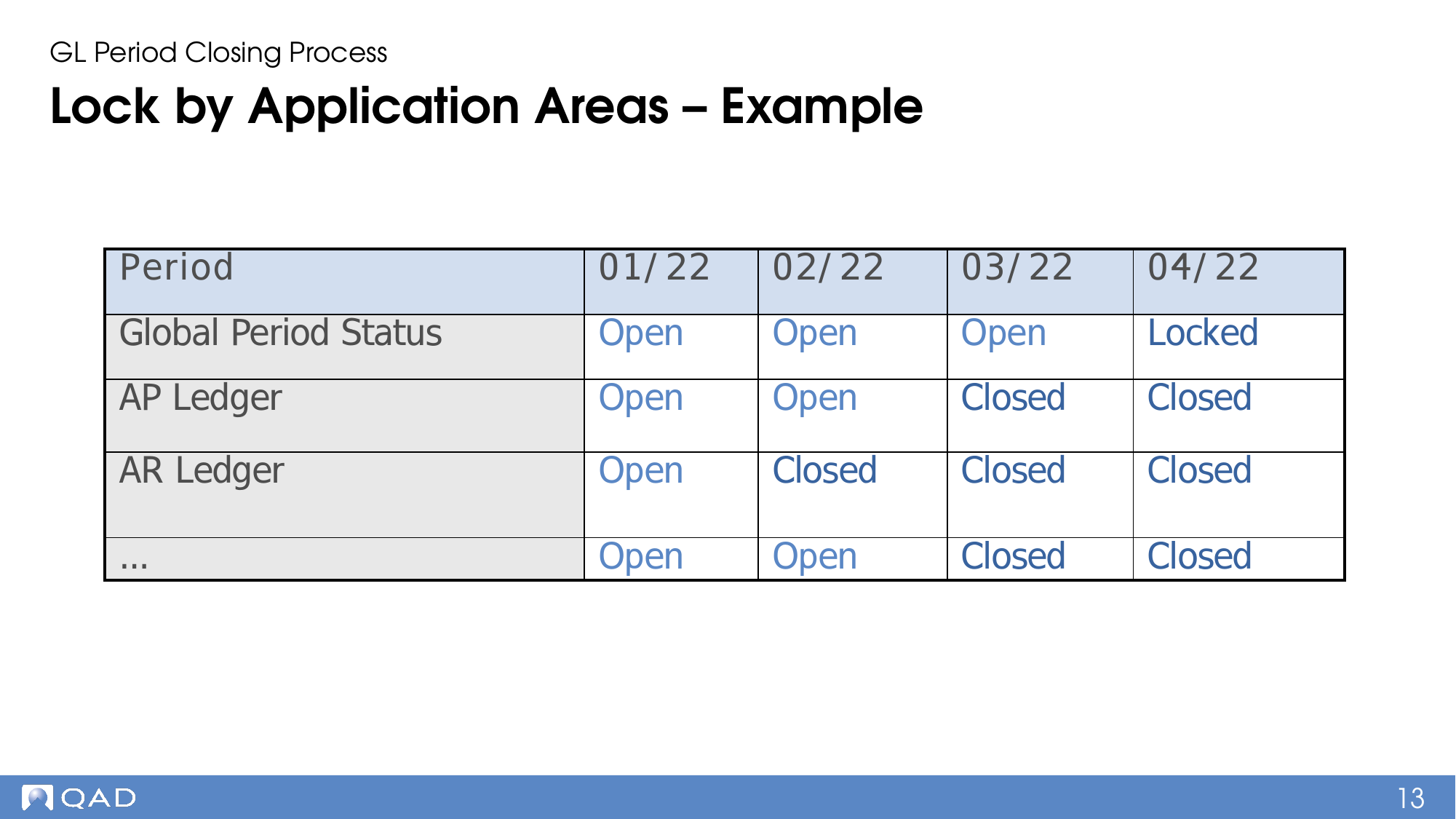

GL Period Closing Process
# Lock by Application Areas – Example
| Period | 01/22 | 02/22 | 03/22 | 04/22 |
| --- | --- | --- | --- | --- |
| Global Period Status | Open | Open | Open | Locked |
| AP Ledger | Open | Open | Closed | Closed |
| AR Ledger | Open | Closed | Closed | Closed |
| … | Open | Open | Closed | Closed |
13